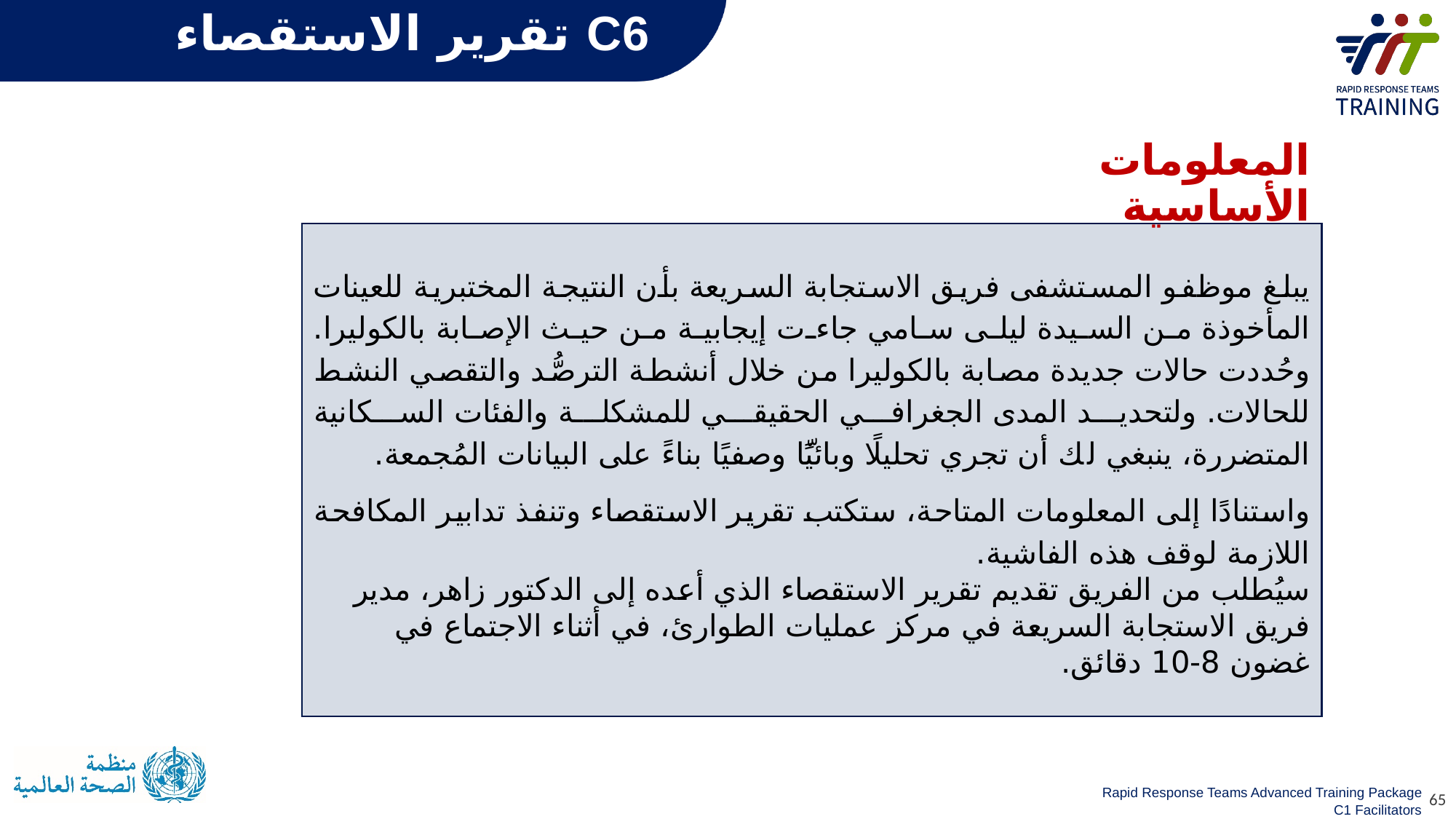

# C6 تقرير الاستقصاء
المعلومات الأساسية

يبلغ موظفو المستشفى فريق الاستجابة السريعة بأن النتيجة المختبرية للعينات المأخوذة من السيدة ليلى سامي جاءت إيجابية من حيث الإصابة بالكوليرا. وحُددت حالات جديدة مصابة بالكوليرا من خلال أنشطة الترصُّد والتقصي النشط للحالات. ولتحديد المدى الجغرافي الحقيقي للمشكلة والفئات السكانية المتضررة، ينبغي لك أن تجري تحليلًا وبائيًّا وصفيًا بناءً على البيانات المُجمعة.
واستنادًا إلى المعلومات المتاحة، ستكتب تقرير الاستقصاء وتنفذ تدابير المكافحة اللازمة لوقف هذه الفاشية.
سيُطلب من الفريق تقديم تقرير الاستقصاء الذي أعده إلى الدكتور زاهر، مدير فريق الاستجابة السريعة في مركز عمليات الطوارئ، في أثناء الاجتماع في غضون 8-10 دقائق.